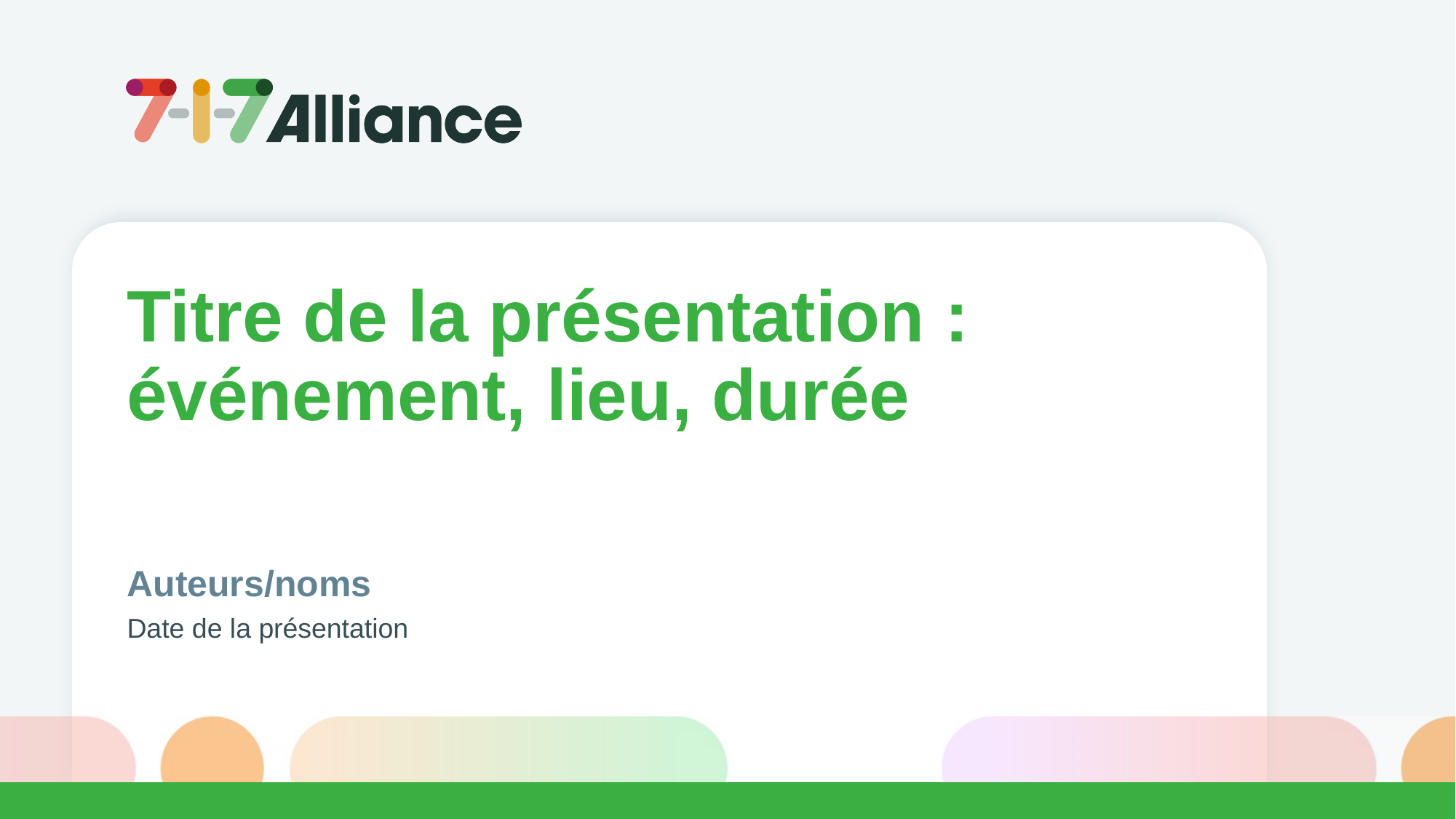

Titre de la présentation :
événement, lieu, durée
Auteurs/noms
Date de la présentation